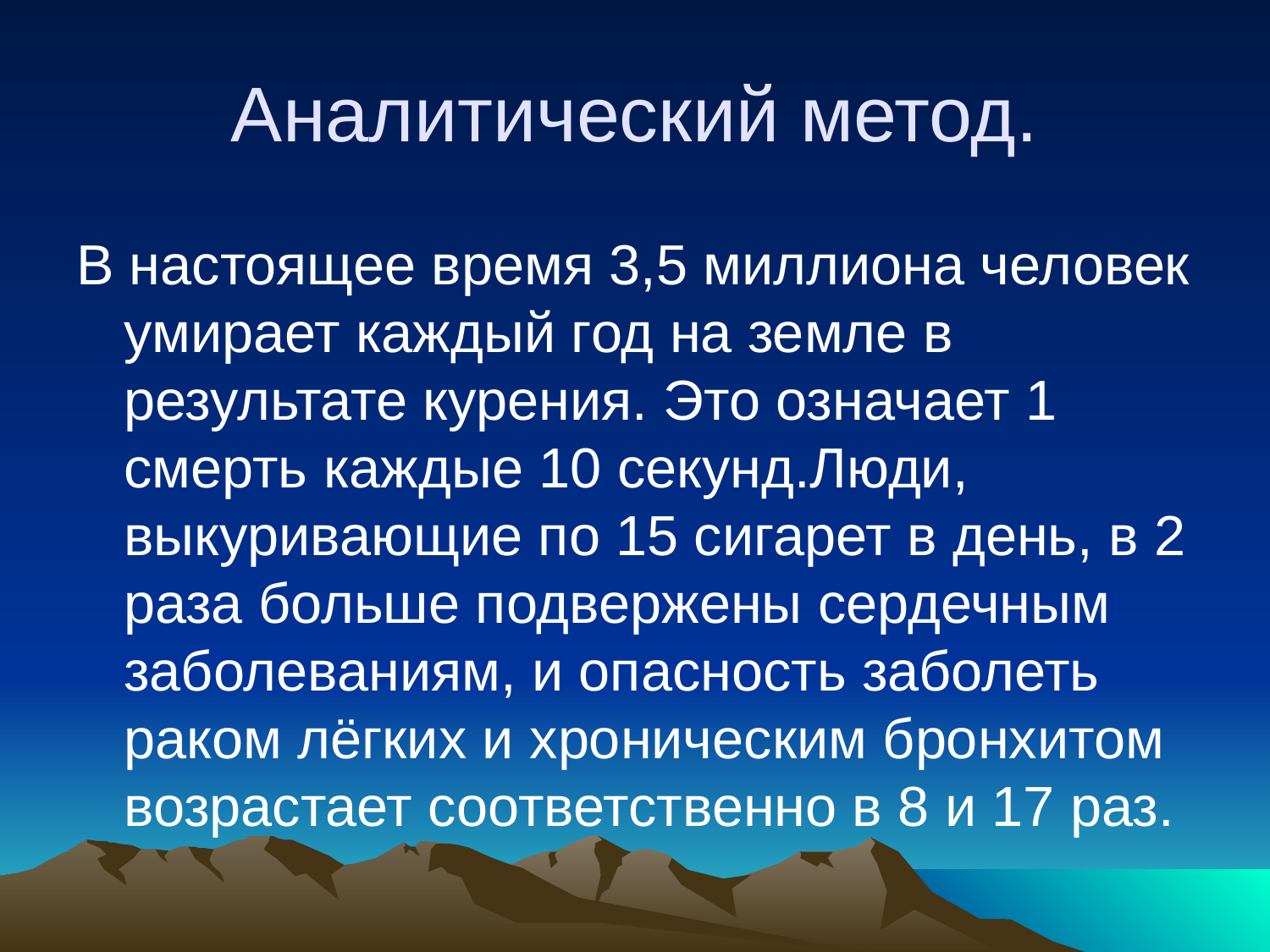

# Аналитический метод.
В настоящее время 3,5 миллиона человек умирает каждый год на земле в результате курения. Это означает 1 смерть каждые 10 секунд.Люди, выкуривающие по 15 сигарет в день, в 2 раза больше подвержены сердечным заболеваниям, и опасность заболеть раком лёгких и хроническим бронхитом возрастает соответственно в 8 и 17 раз.